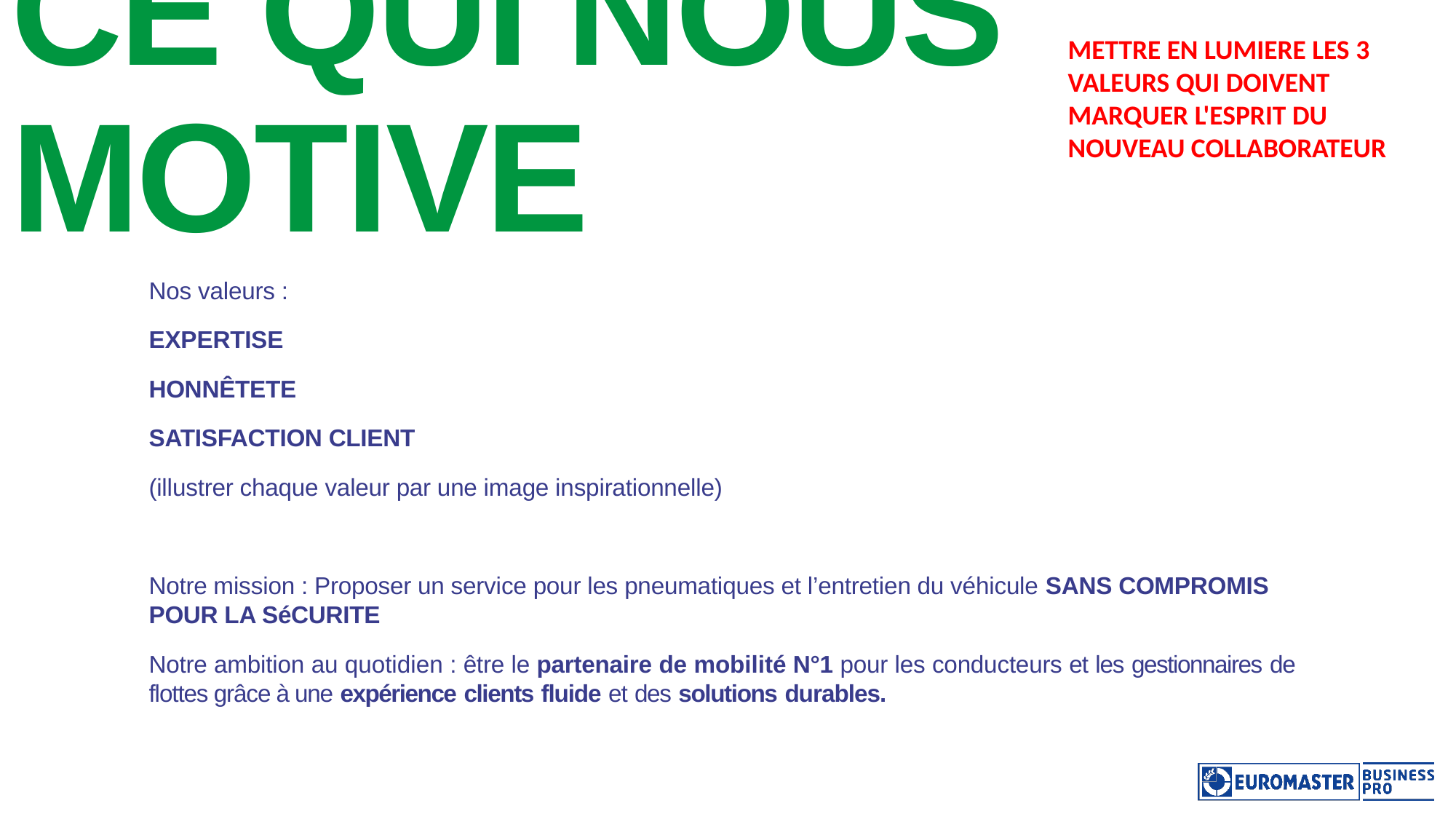

# CE QUI NOUS MOTIVE
METTRE EN LUMIERE LES 3 VALEURS QUI DOIVENT MARQUER L'ESPRIT DU NOUVEAU COLLABORATEUR
Nos valeurs :
EXPERTISE
HONNÊTETE
SATISFACTION CLIENT
(illustrer chaque valeur par une image inspirationnelle)

Notre mission : Proposer un service pour les pneumatiques et l’entretien du véhicule SANS COMPROMIS POUR LA SéCURITE
Notre ambition au quotidien : être le partenaire de mobilité N°1 pour les conducteurs et les gestionnaires de flottes grâce à une expérience clients fluide et des solutions durables.